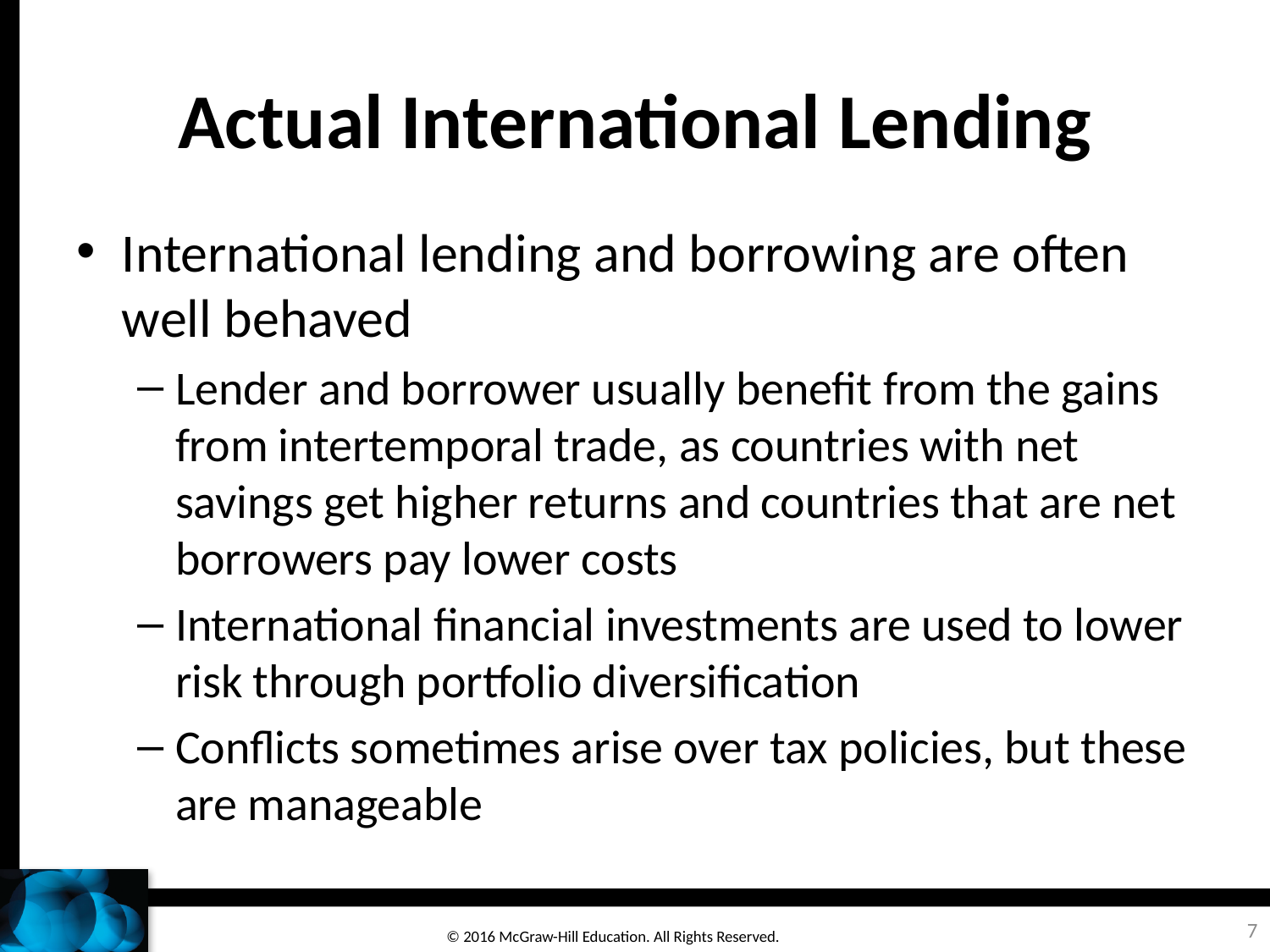

# Actual International Lending
International lending and borrowing are often well behaved
Lender and borrower usually benefit from the gains from intertemporal trade, as countries with net savings get higher returns and countries that are net borrowers pay lower costs
International financial investments are used to lower risk through portfolio diversification
Conflicts sometimes arise over tax policies, but these are manageable
7
© 2016 McGraw-Hill Education. All Rights Reserved.